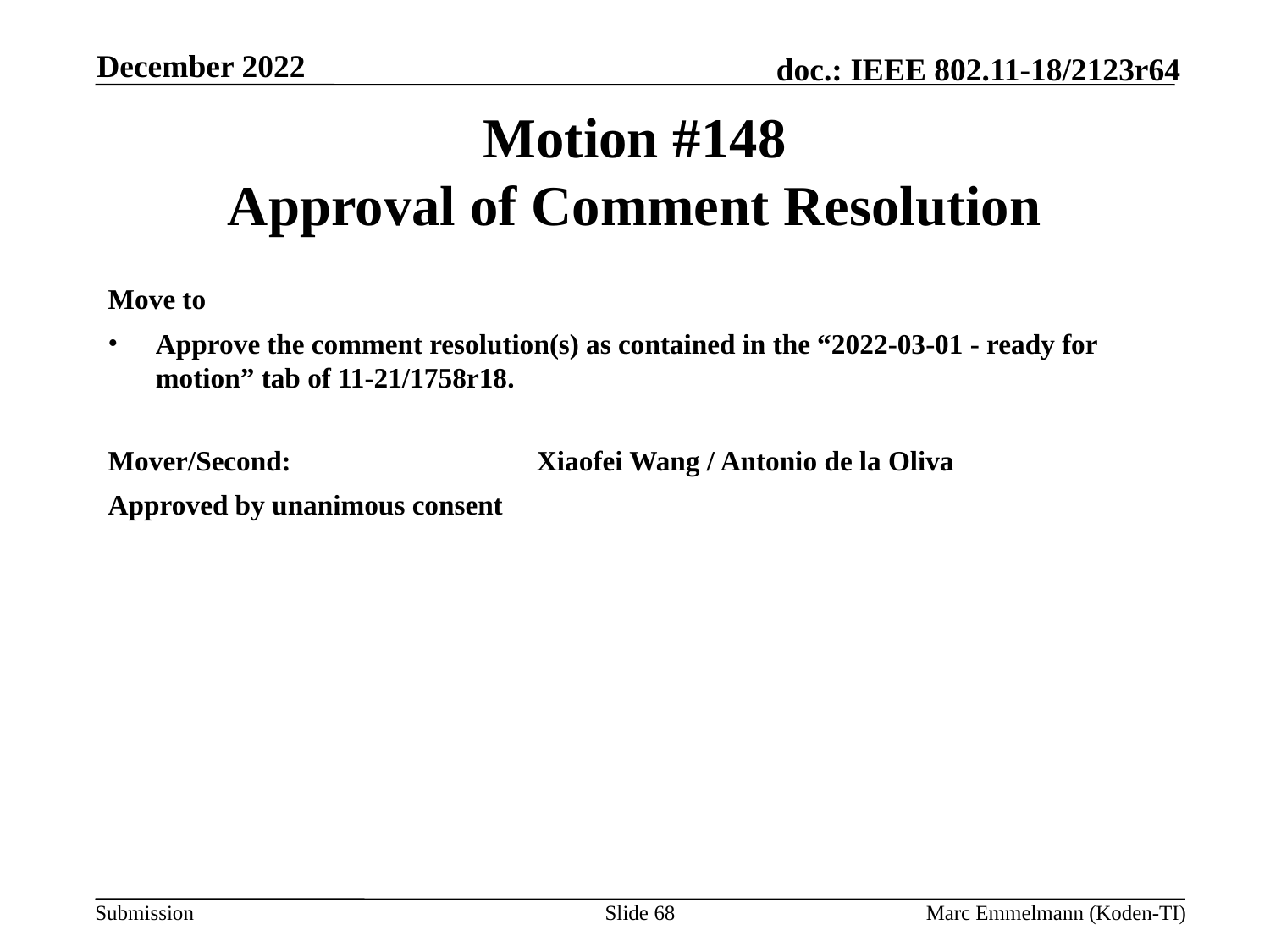

December 2022
# Motion #148 Approval of Comment Resolution
Move to
Approve the comment resolution(s) as contained in the “2022-03-01 - ready for motion” tab of 11-21/1758r18.

Mover/Second:		Xiaofei Wang / Antonio de la Oliva
Approved by unanimous consent

Slide 68
Marc Emmelmann (Koden-TI)